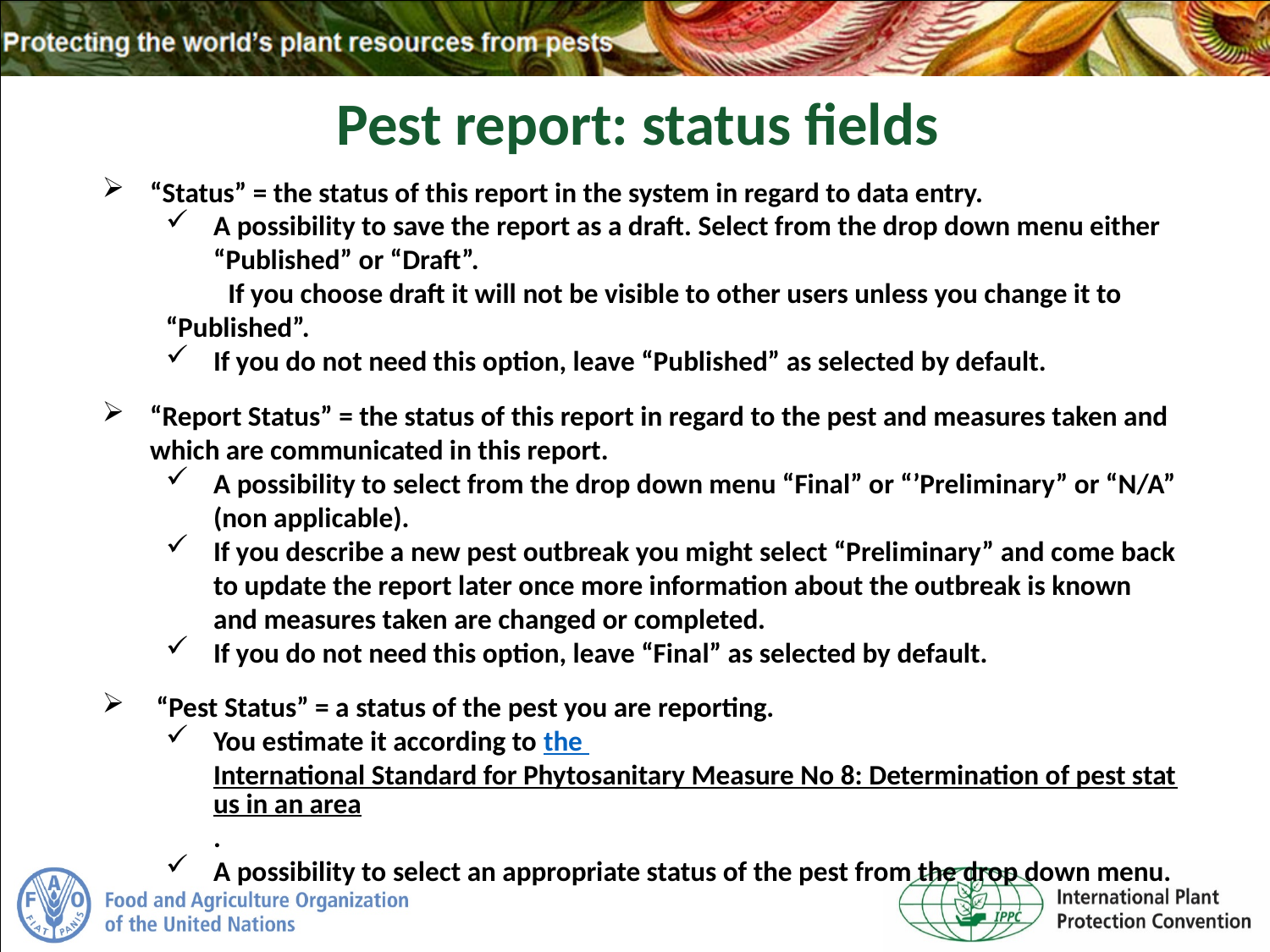

Pest report: status fields
“Status” = the status of this report in the system in regard to data entry.
A possibility to save the report as a draft. Select from the drop down menu either “Published” or “Draft”.
	If you choose draft it will not be visible to other users unless you change it to 	“Published”.
If you do not need this option, leave “Published” as selected by default.
“Report Status” = the status of this report in regard to the pest and measures taken and which are communicated in this report.
A possibility to select from the drop down menu “Final” or “’Preliminary” or “N/A” (non applicable).
If you describe a new pest outbreak you might select “Preliminary” and come back to update the report later once more information about the outbreak is known and measures taken are changed or completed.
If you do not need this option, leave “Final” as selected by default.
 “Pest Status” = a status of the pest you are reporting.
You estimate it according to the International Standard for Phytosanitary Measure No 8: Determination of pest status in an area.
A possibility to select an appropriate status of the pest from the drop down menu.